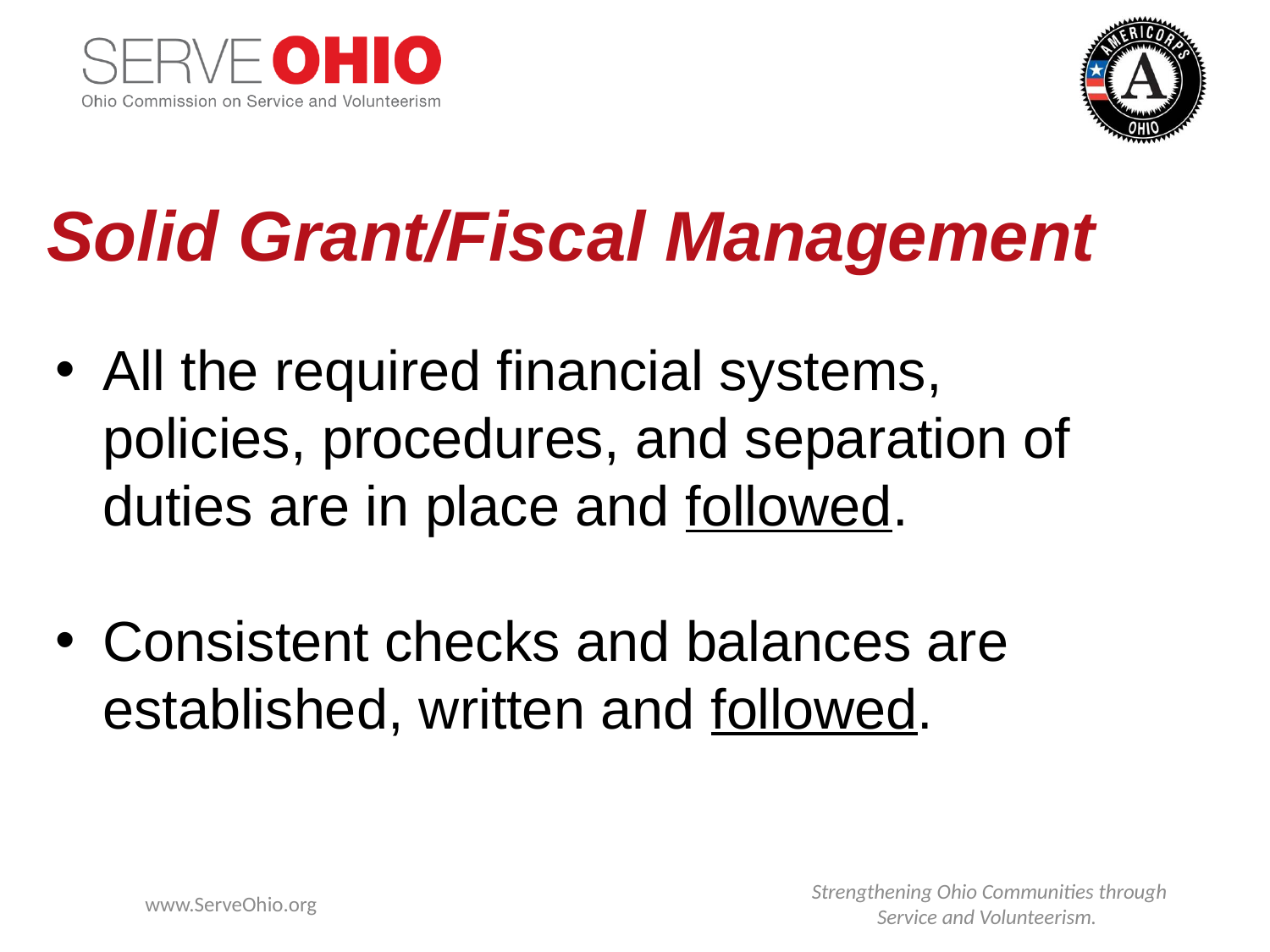

Solid Grant/Fiscal Management
All the required financial systems, policies, procedures, and separation of duties are in place and followed.

Consistent checks and balances are established, written and followed.
www.ServeOhio.org
Strengthening Ohio Communities through Service and Volunteerism.